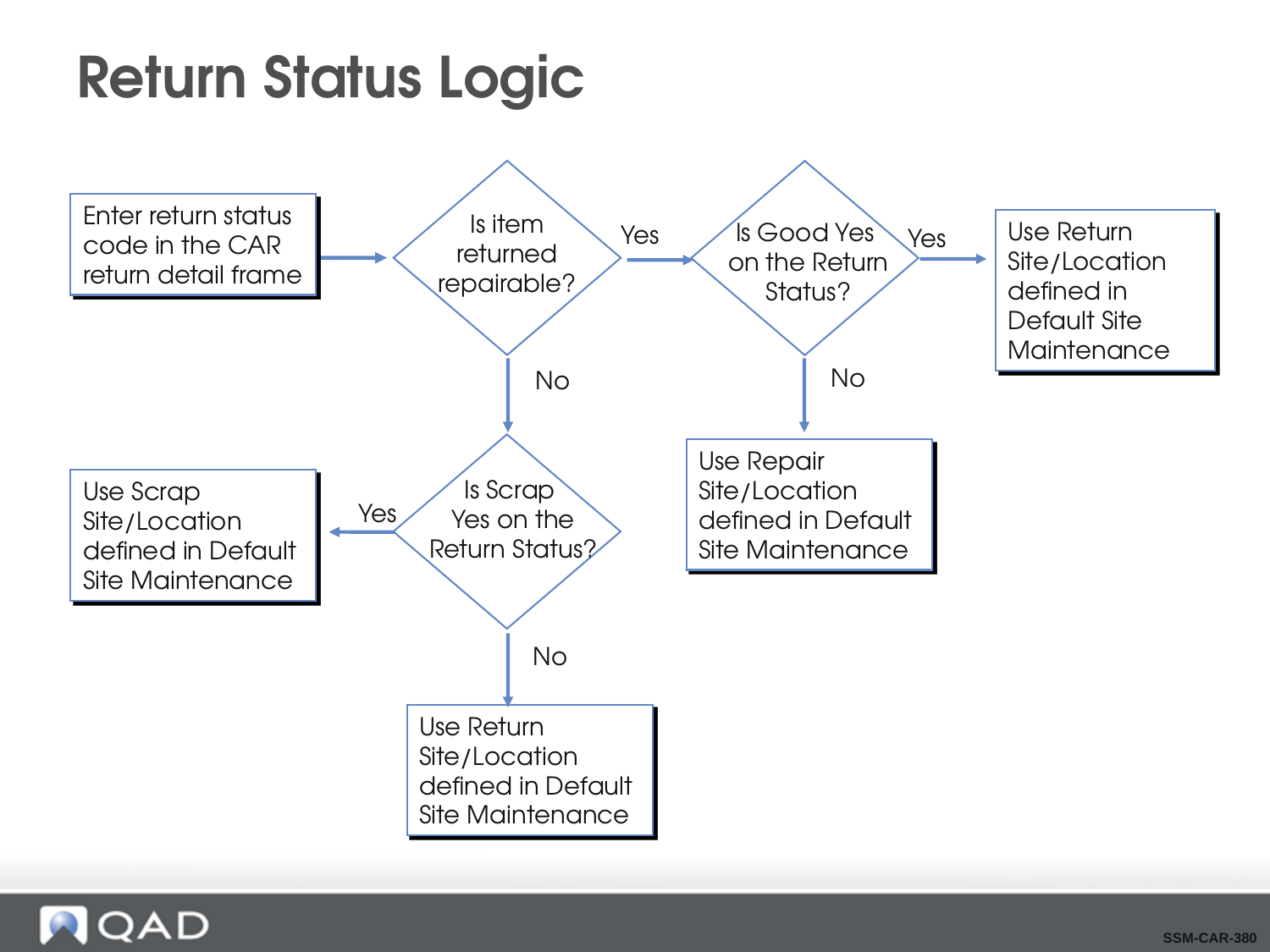

# Return Status Logic

Enter return status code in the CAR return detail frame
Is item returned repairable?
Use Return Site/Location defined in Default Site Maintenance
Is Good Yes
on the Return Status?
Yes
Yes

No

No

Use Repair Site/Location defined in Default Site Maintenance
Is Scrap
Yes on the Return Status?
Use Scrap Site/Location defined in Default Site Maintenance
Yes

No
Use Return Site/Location defined in Default Site Maintenance
SSM-CAR-380